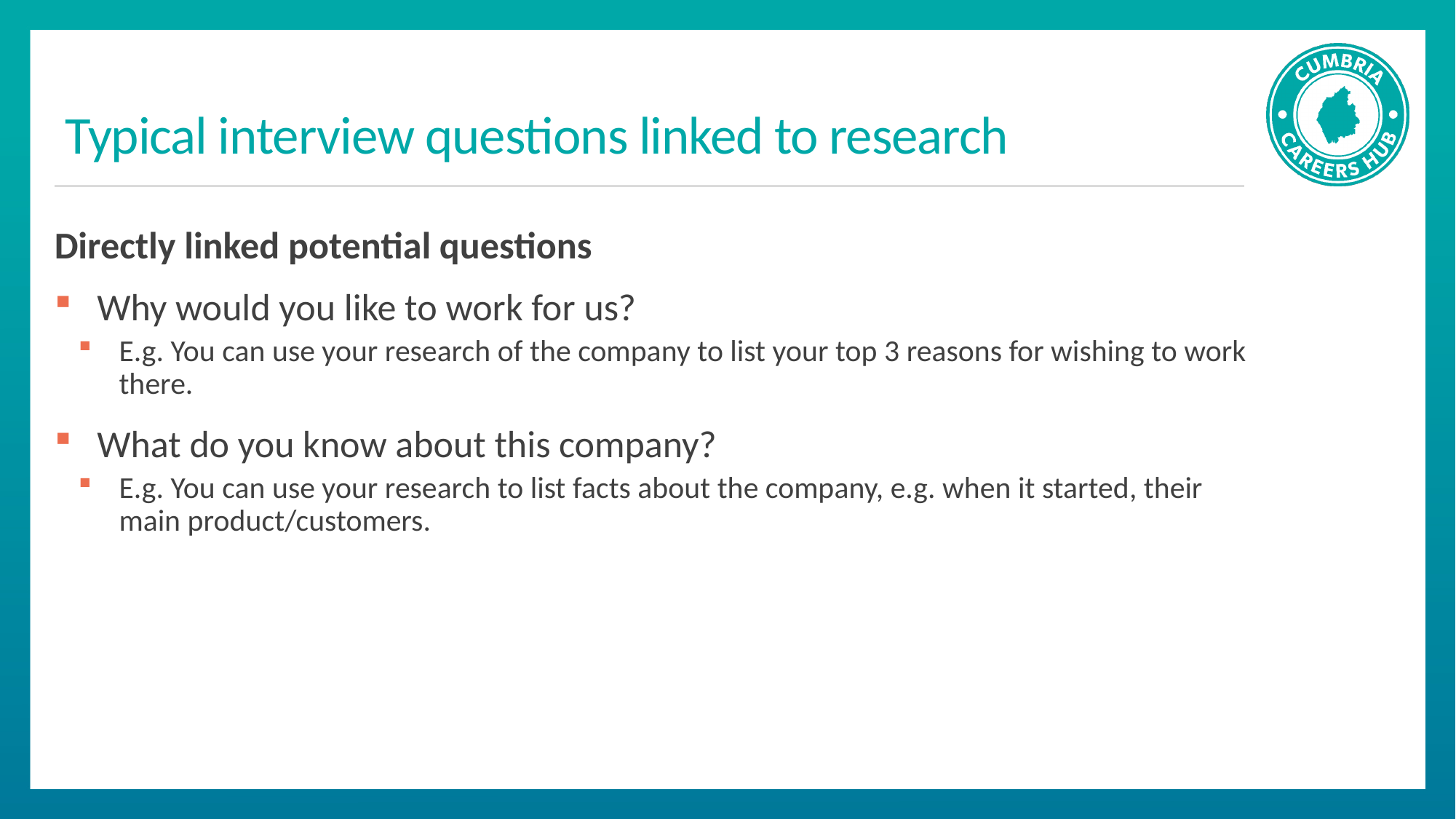

# Typical interview questions linked to research
Directly linked potential questions
Why would you like to work for us?
E.g. You can use your research of the company to list your top 3 reasons for wishing to work there.
What do you know about this company?
E.g. You can use your research to list facts about the company, e.g. when it started, their main product/customers.